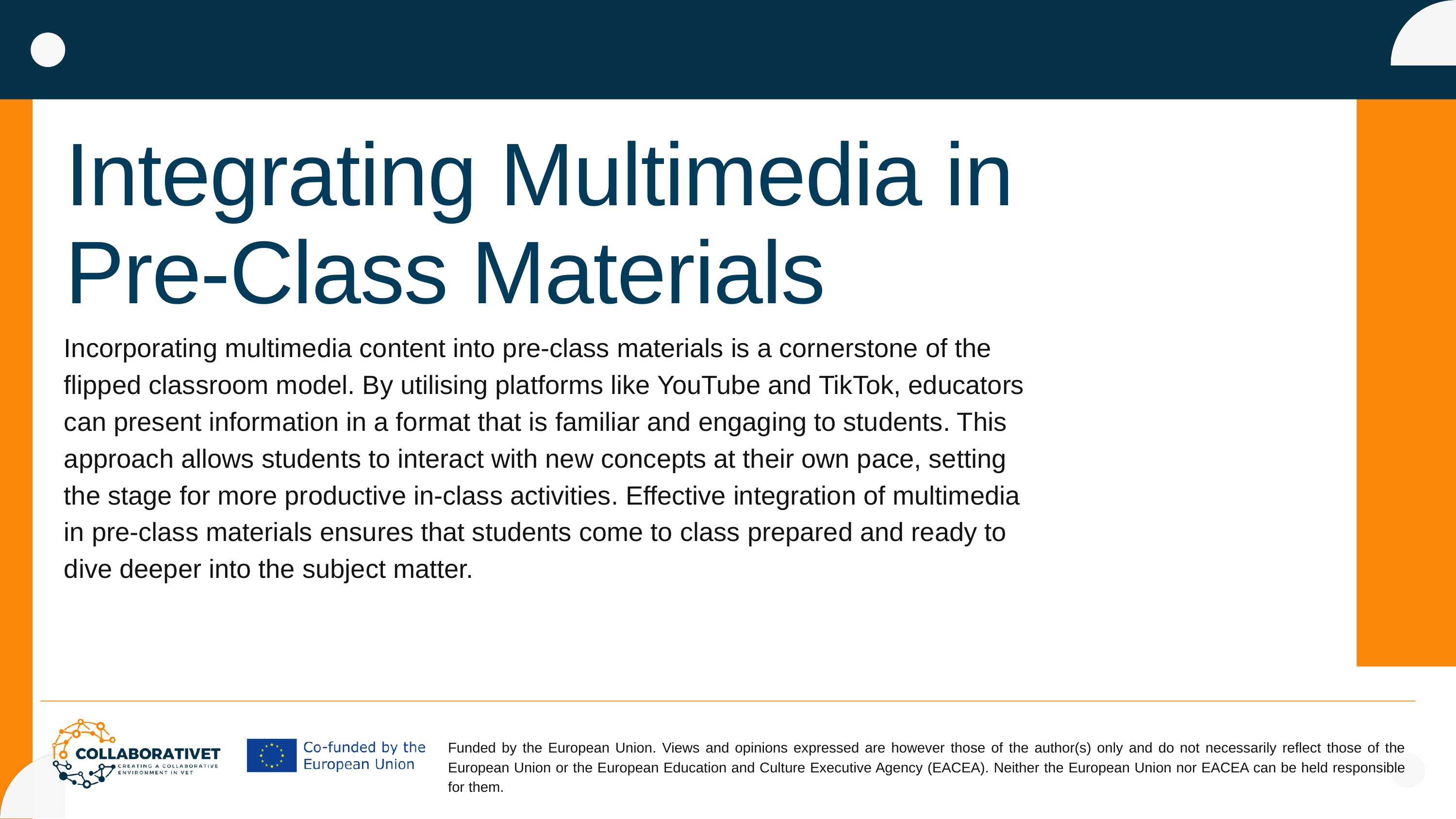

Integrating Multimedia in Pre-Class Materials
Incorporating multimedia content into pre-class materials is a cornerstone of the flipped classroom model. By utilising platforms like YouTube and TikTok, educators can present information in a format that is familiar and engaging to students. This approach allows students to interact with new concepts at their own pace, setting the stage for more productive in-class activities. Effective integration of multimedia in pre-class materials ensures that students come to class prepared and ready to dive deeper into the subject matter.

Funded by the European Union. Views and opinions expressed are however those of the author(s) only and do not necessarily reflect those of the European Union or the European Education and Culture Executive Agency (EACEA). Neither the European Union nor EACEA can be held responsible for them.